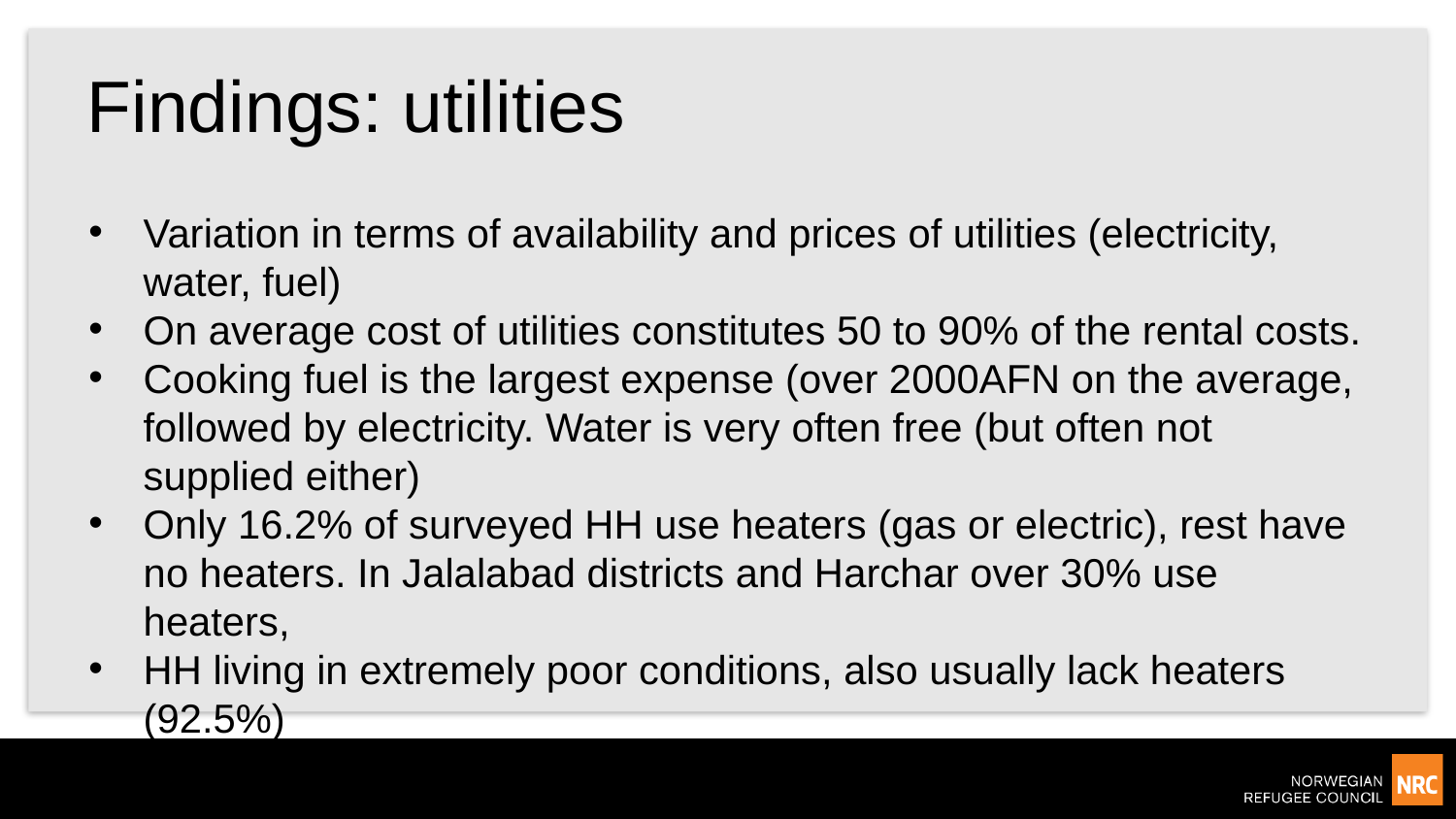

# Findings: utilities
Variation in terms of availability and prices of utilities (electricity, water, fuel)
On average cost of utilities constitutes 50 to 90% of the rental costs.
Cooking fuel is the largest expense (over 2000AFN on the average, followed by electricity. Water is very often free (but often not supplied either)
Only 16.2% of surveyed HH use heaters (gas or electric), rest have no heaters. In Jalalabad districts and Harchar over 30% use heaters,
HH living in extremely poor conditions, also usually lack heaters (92.5%)